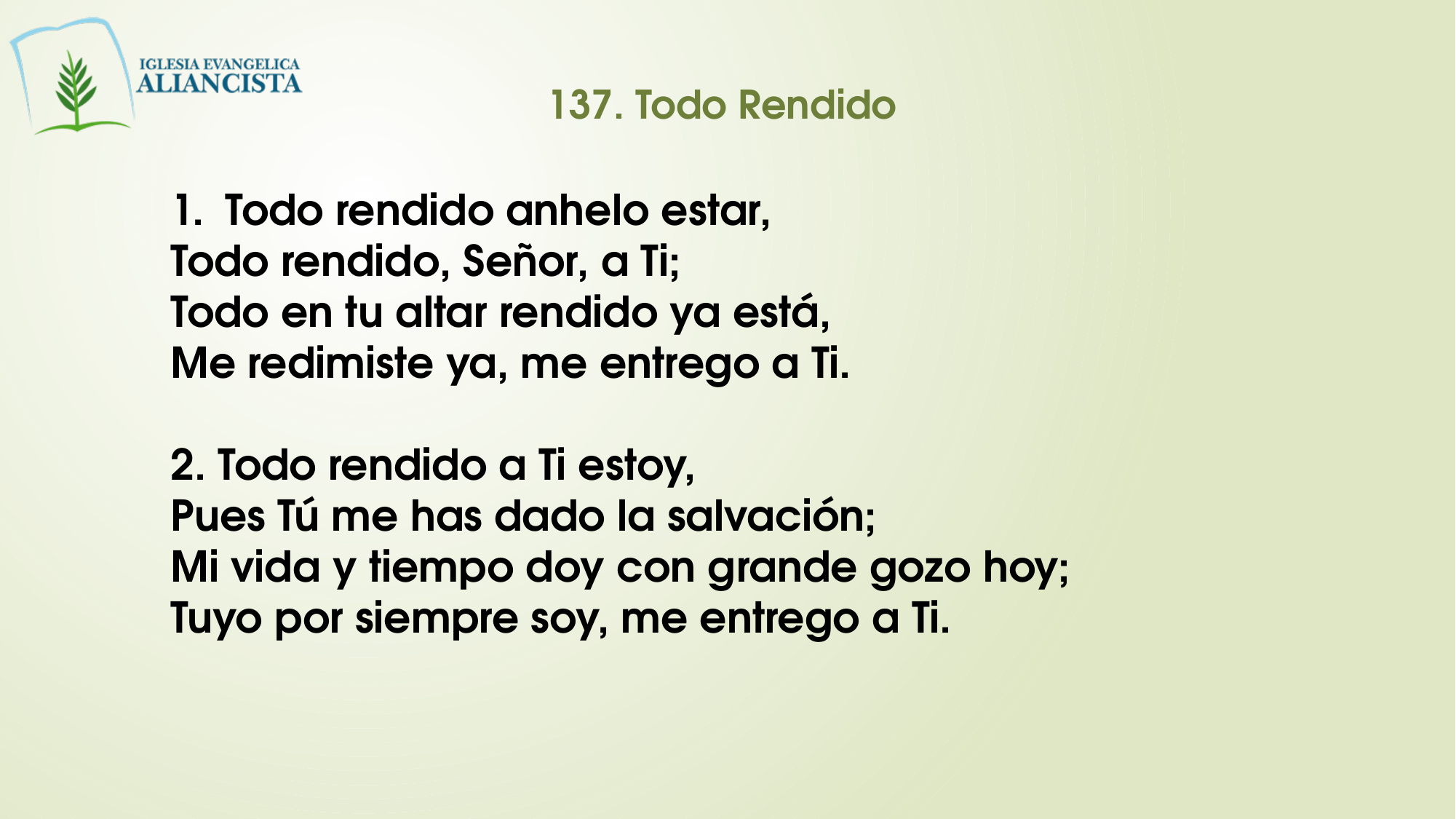

137. Todo Rendido
Todo rendido anhelo estar,
Todo rendido, Señor, a Ti;
Todo en tu altar rendido ya está,
Me redimiste ya, me entrego a Ti.

2. Todo rendido a Ti estoy,
Pues Tú me has dado la salvación;
Mi vida y tiempo doy con grande gozo hoy;
Tuyo por siempre soy, me entrego a Ti.